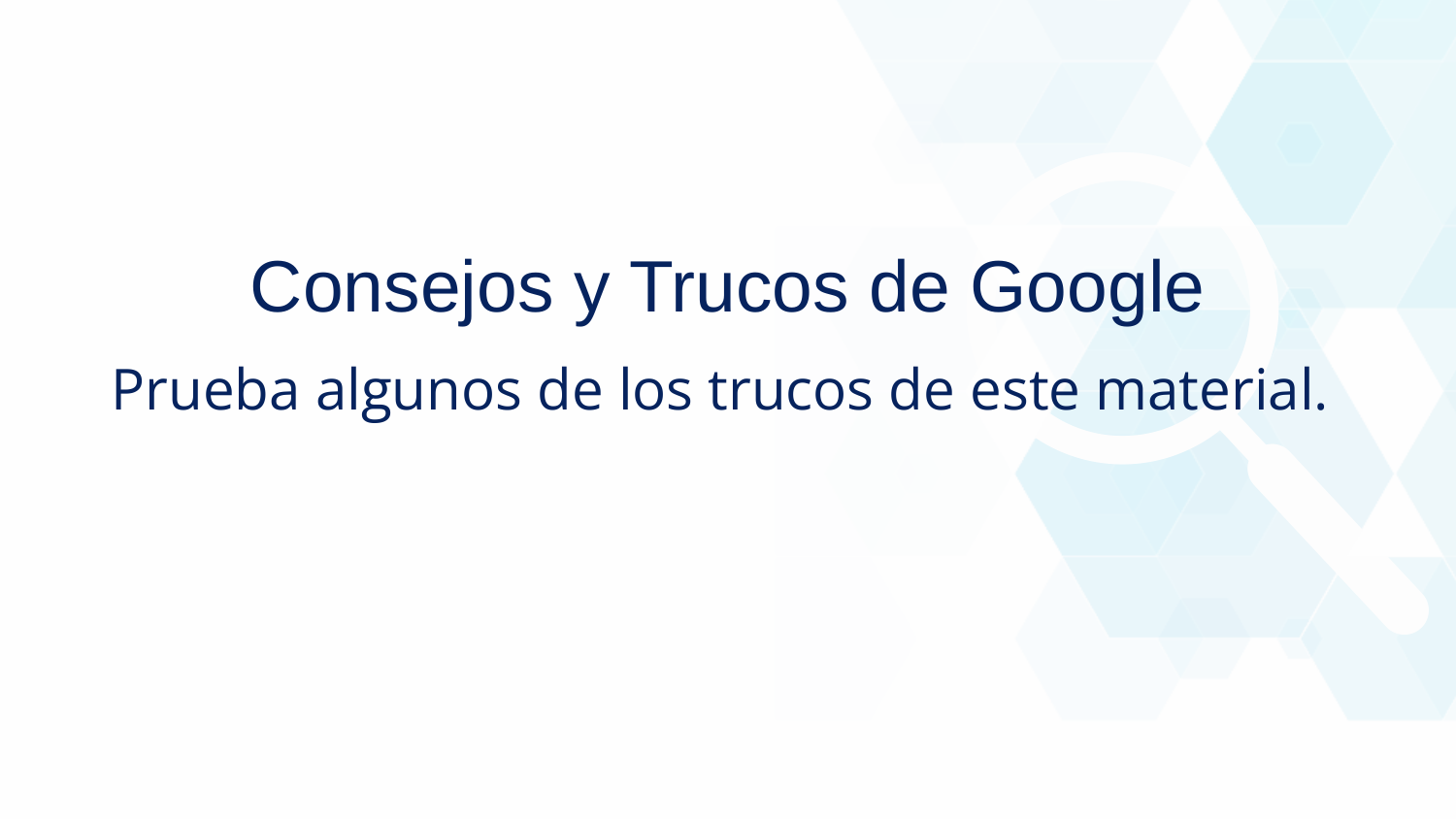

Consejos y Trucos de Google
Prueba algunos de los trucos de este material.